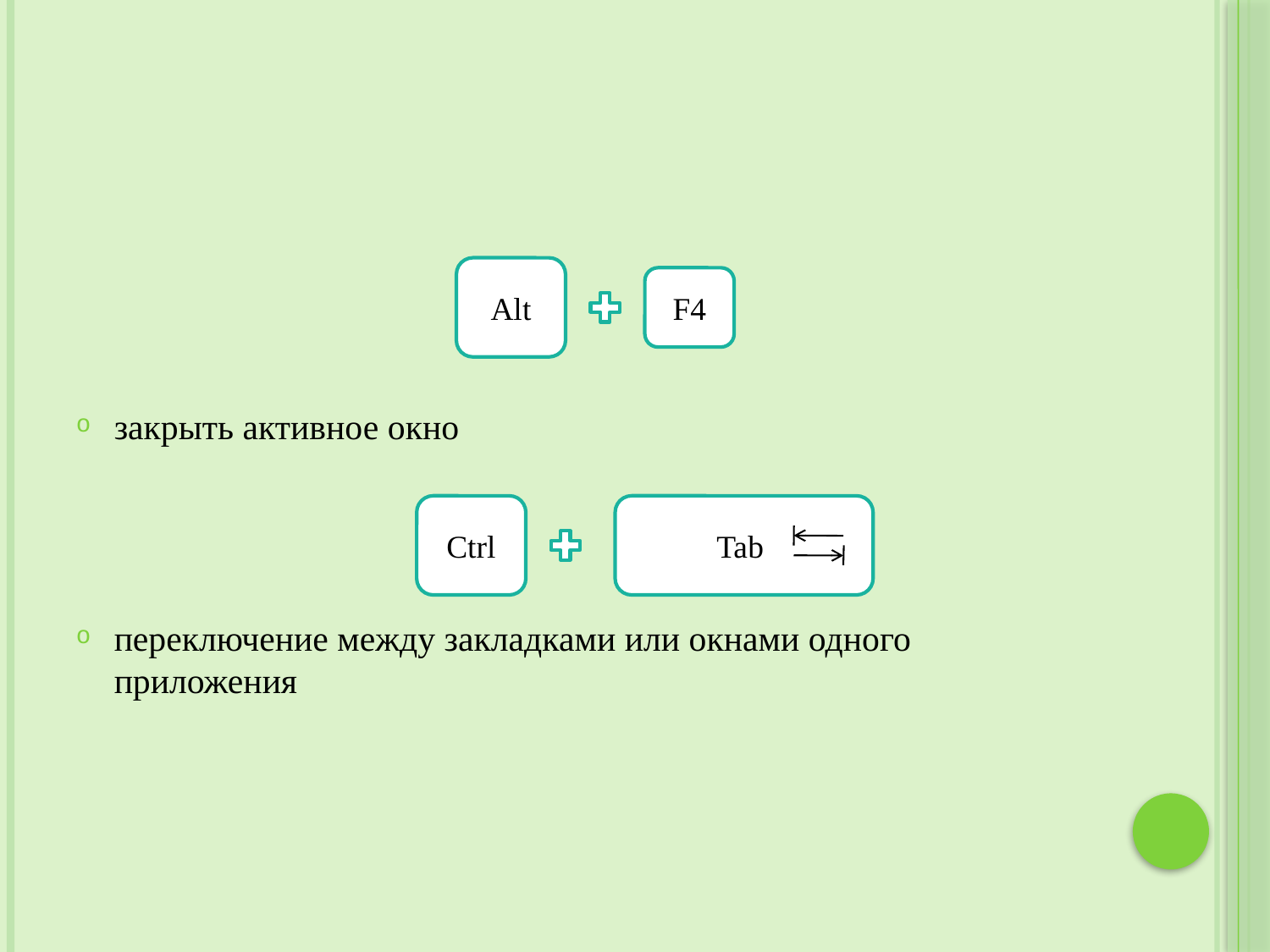

закрыть активное окно

переключение между закладками или окнами одного приложения

Alt
F4

Ctrl
Tab